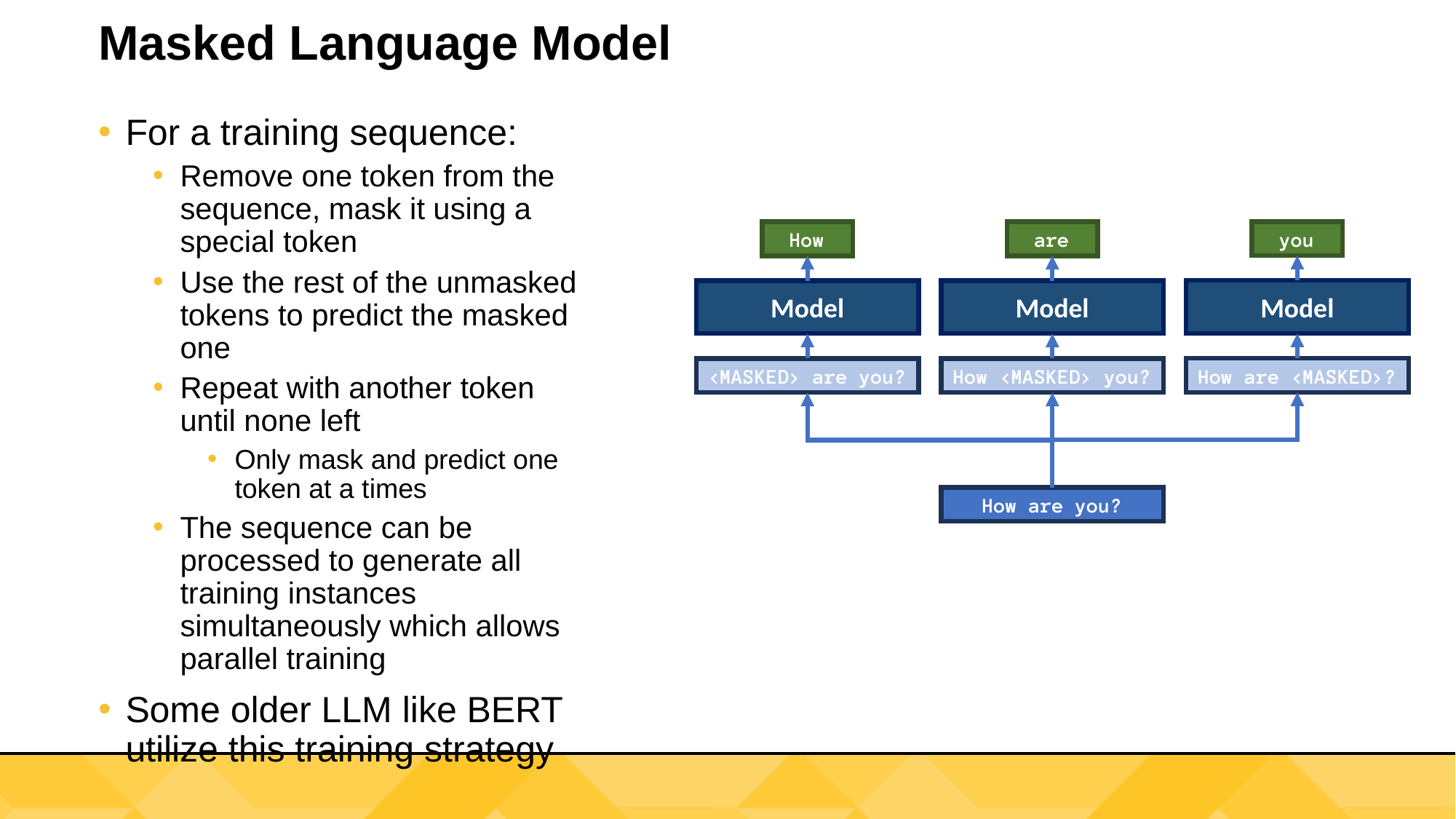

# Masked Language Model
For a training sequence:
Remove one token from the sequence, mask it using a special token
Use the rest of the unmasked tokens to predict the masked one
Repeat with another token until none left
Only mask and predict one token at a times
The sequence can be processed to generate all training instances simultaneously which allows parallel training
Some older LLM like BERT utilize this training strategy
you
How
are
Model
Model
Model
How are <MASKED>?
<MASKED> are you?
How <MASKED> you?
How are you?